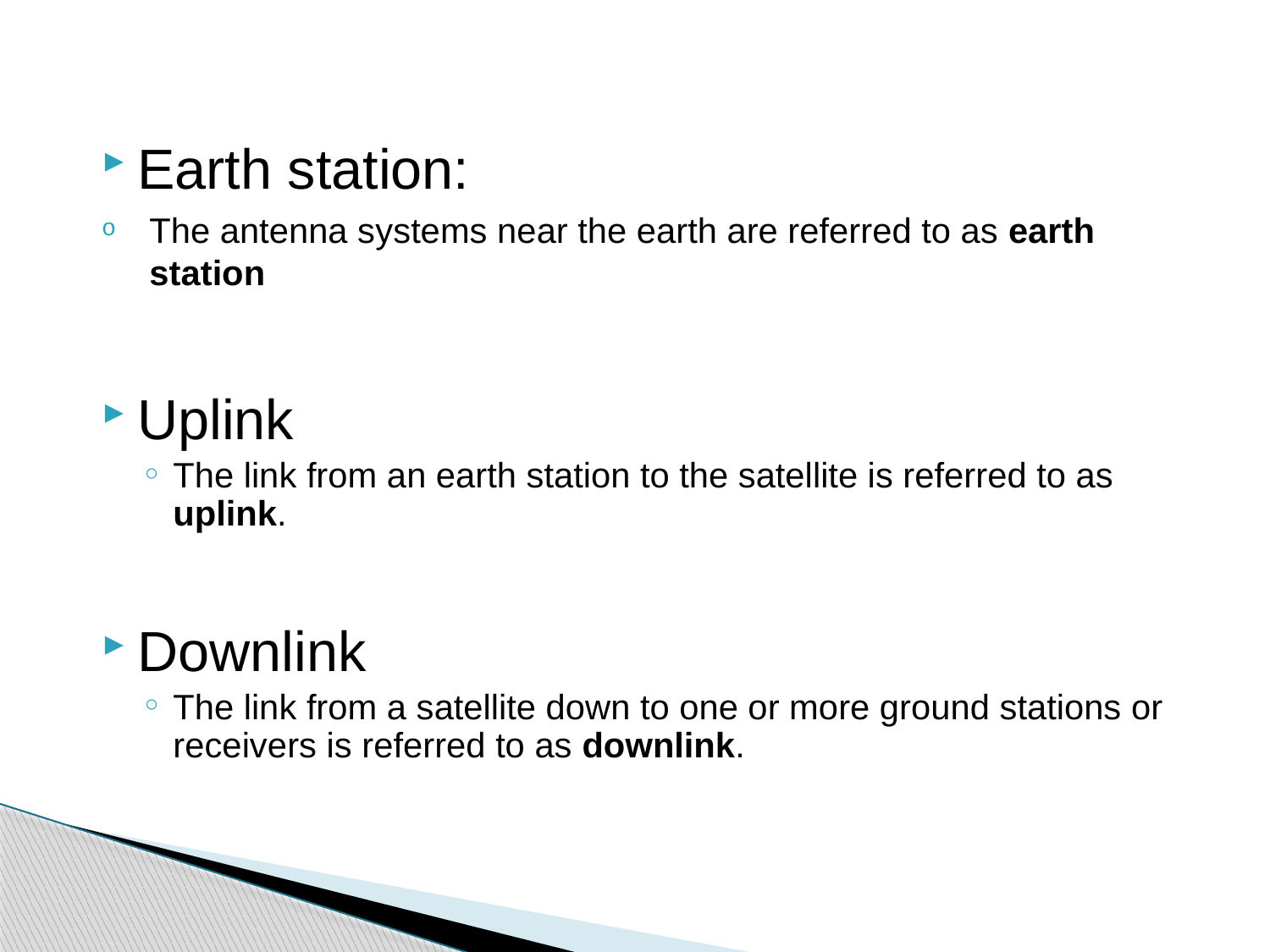

Earth station:
The antenna systems near the earth are referred to as earth station

Uplink
The link from an earth station to the satellite is referred to as uplink.

Downlink
The link from a satellite down to one or more ground stations or receivers is referred to as downlink.